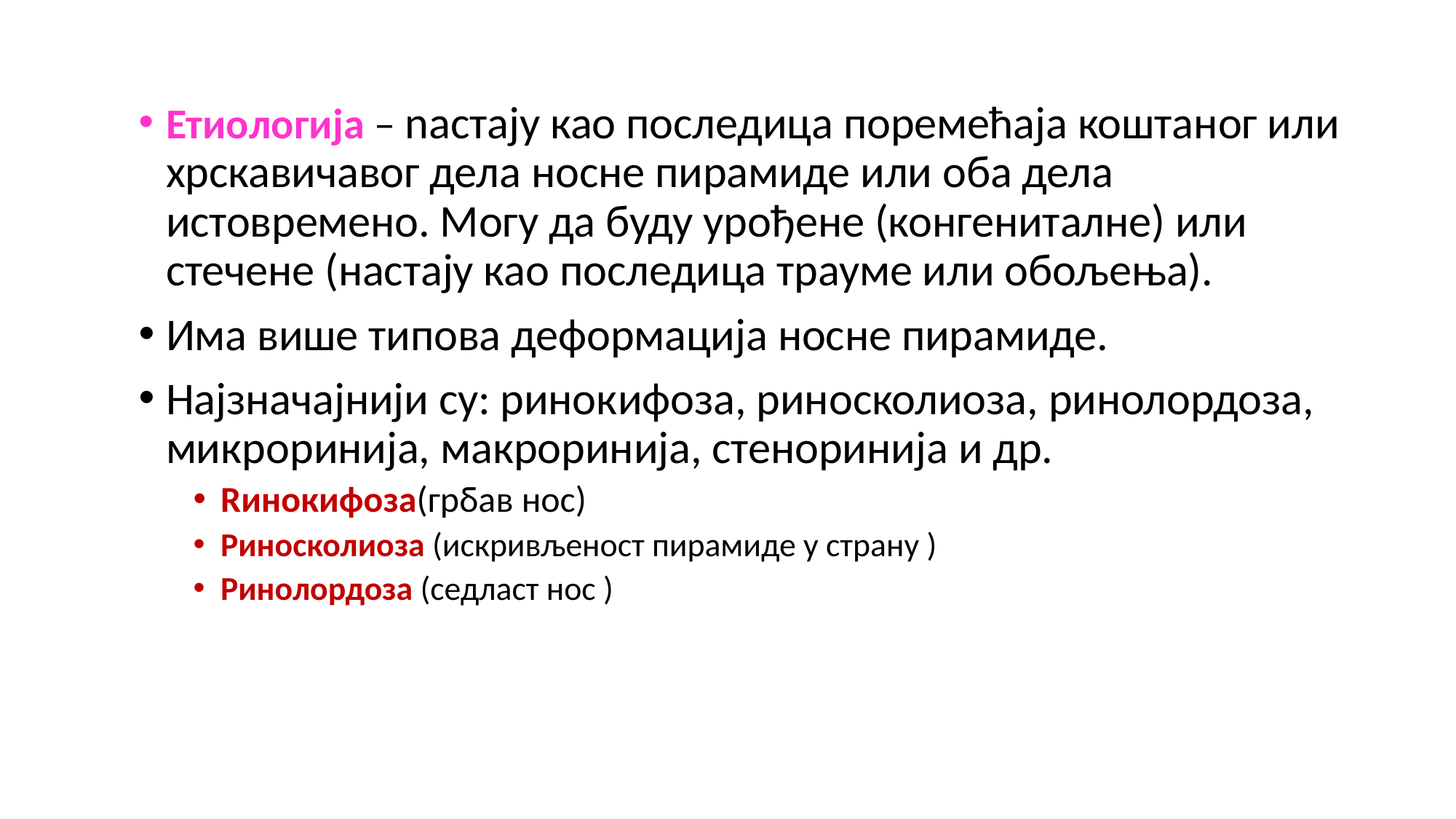

Етиологија – nастају као последица поремећаја коштаног или хрскавичавог дела носне пирамиде или оба дела истовремено. Могу да буду урођене (конгениталне) или стечене (настају као последица трауме или обољења).
Има више типова деформација носне пирамиде.
Најзначајнији су: ринокифоза, риносколиоза, ринолордоза, микроринија, макроринија, стеноринија и др.
Rинокифоза(грбав нос)
Риносколиоза (искривљеност пирамиде у страну )
Ринолордоза (седласт нос )